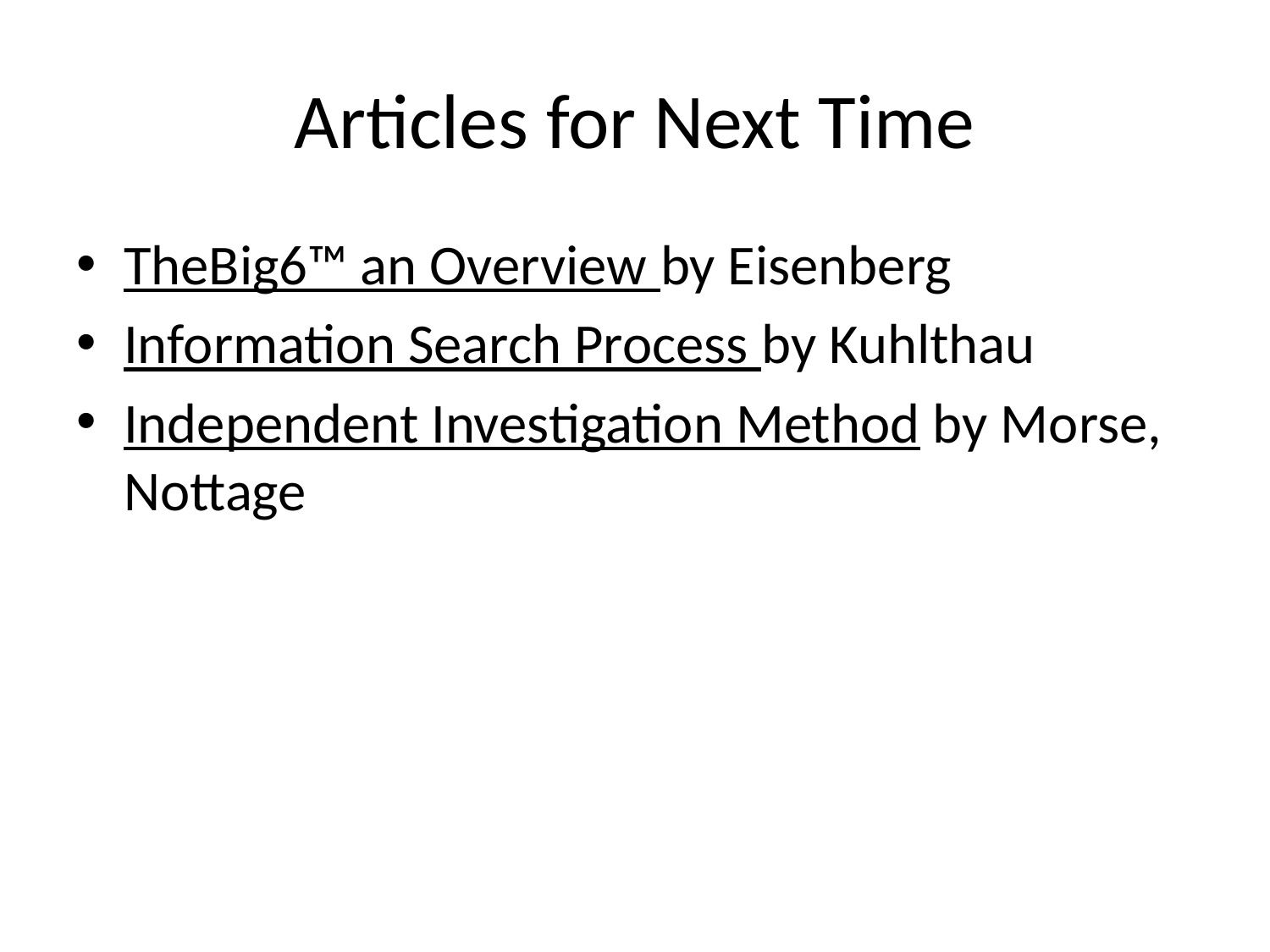

# Articles for Next Time
TheBig6™ an Overview by Eisenberg
Information Search Process by Kuhlthau
Independent Investigation Method by Morse, Nottage